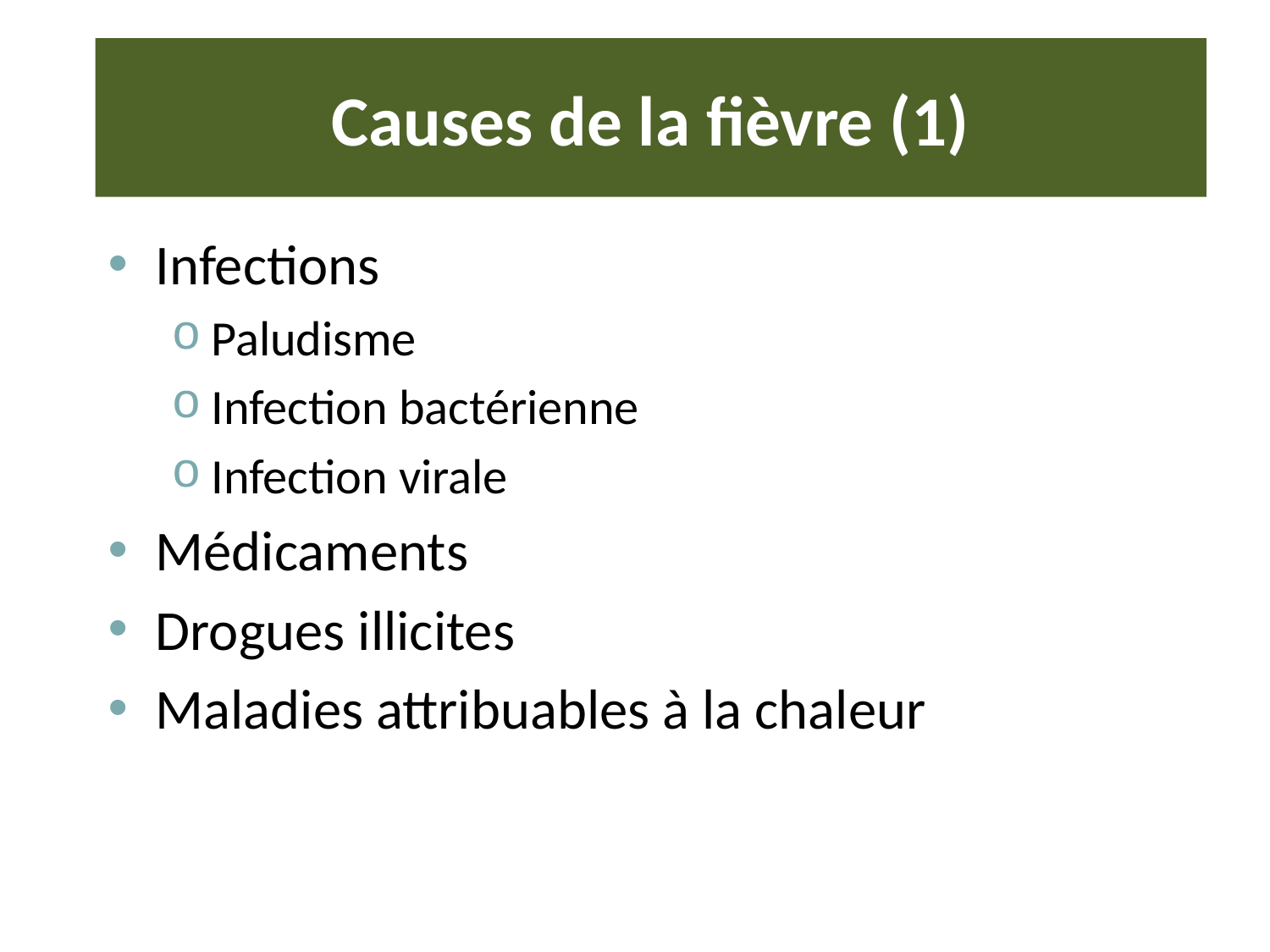

# Causes de la fièvre (1)
Infections
Paludisme
Infection bactérienne
Infection virale
Médicaments
Drogues illicites
Maladies attribuables à la chaleur